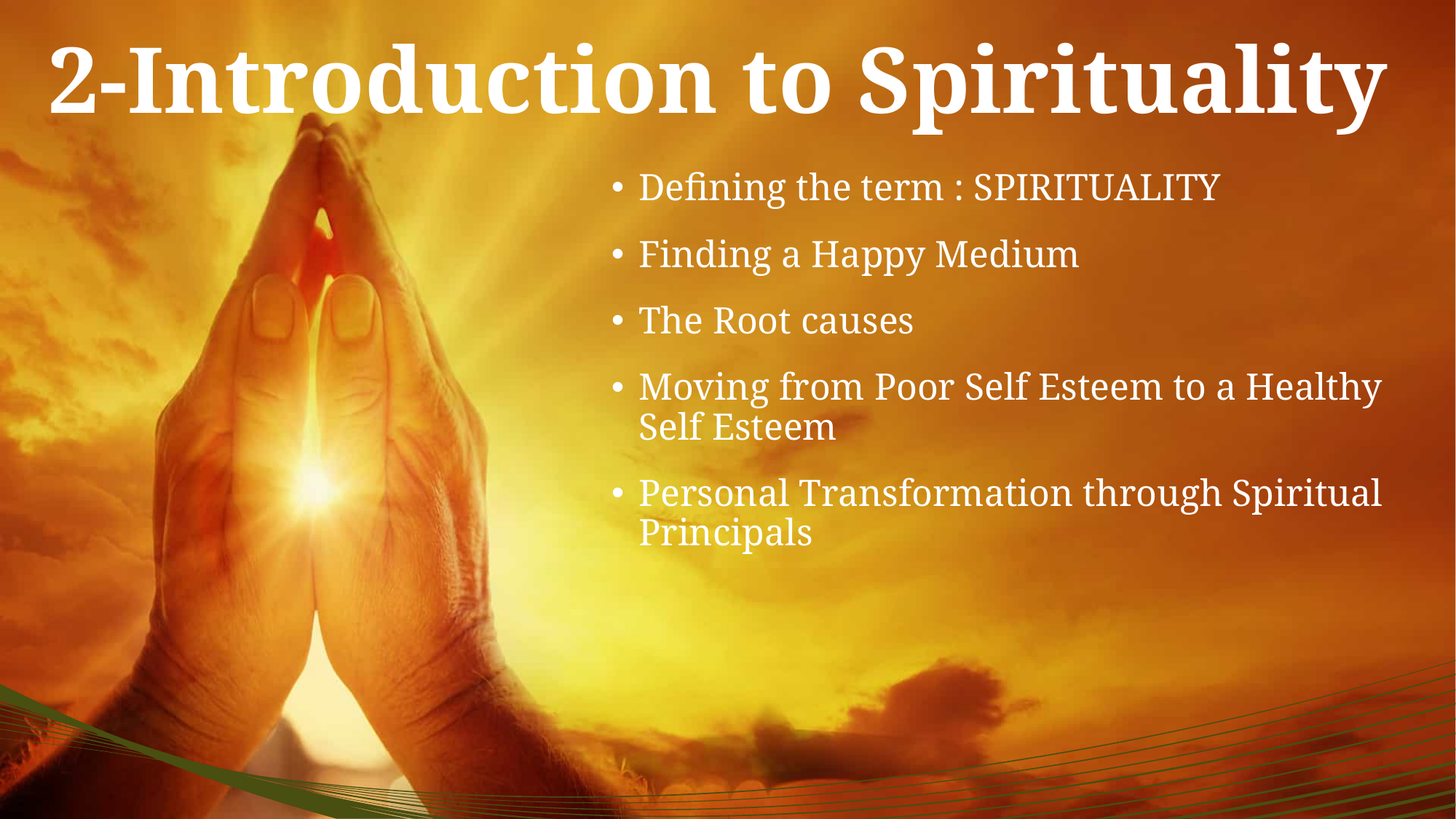

# 2-Introduction to Spirituality
Defining the term : SPIRITUALITY
Finding a Happy Medium
The Root causes
Moving from Poor Self Esteem to a Healthy Self Esteem
Personal Transformation through Spiritual Principals